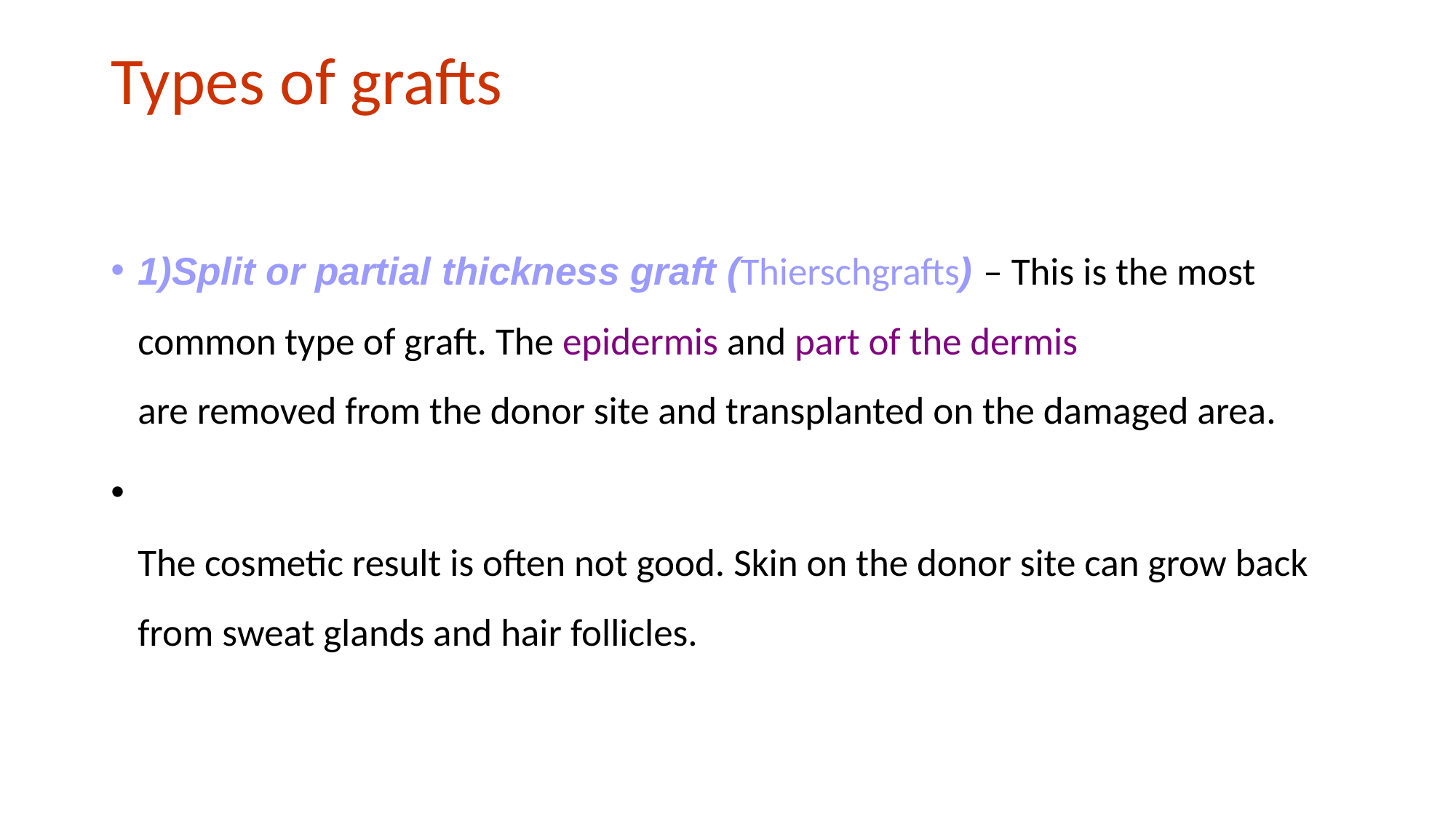

# Types of grafts
1)Split or partial thickness graft (Thierschgrafts) – This is the most common type of graft. The epidermis and part of the dermis
are removed from the donor site and transplanted on the damaged area.
The cosmetic result is often not good. Skin on the donor site can grow back from sweat glands and hair follicles.